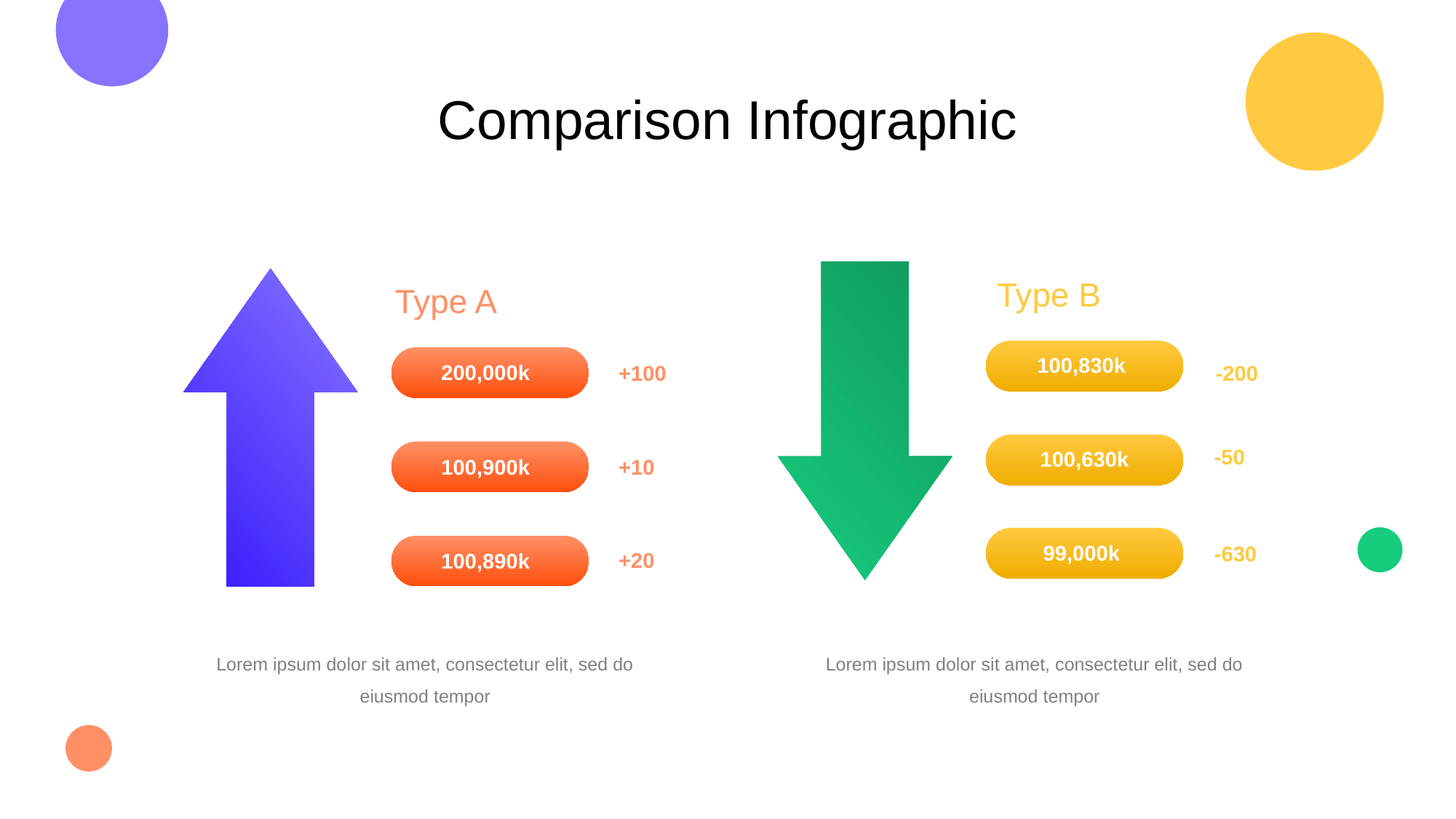

Comparison Infographic
Type B
Type A

100,830k

200,000k
-200
+100

-50
100,630k

100,900k
+10

99,000k
-630

+20
100,890k
Lorem ipsum dolor sit amet, consectetur elit, sed do eiusmod tempor
Lorem ipsum dolor sit amet, consectetur elit, sed do eiusmod tempor